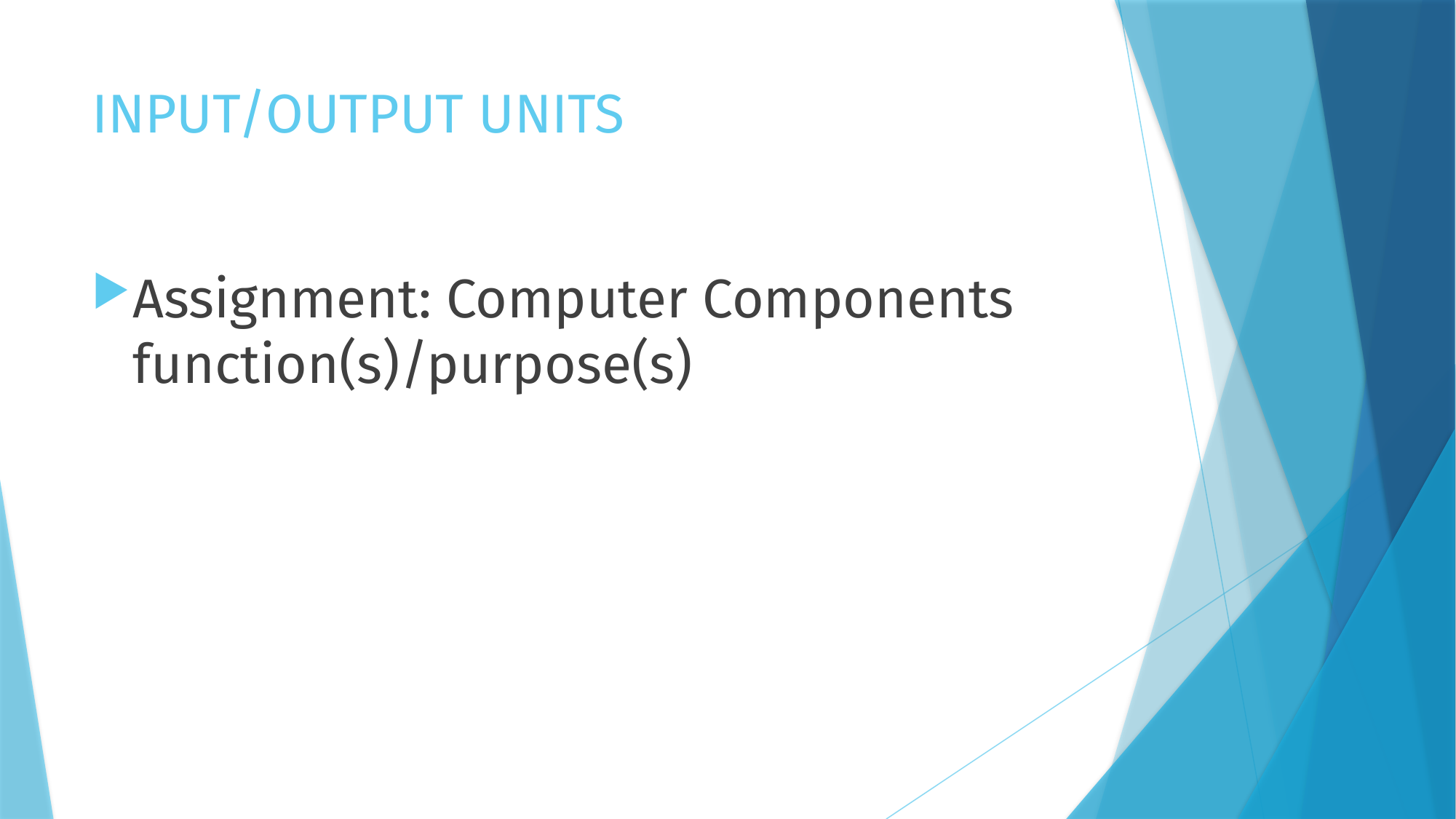

# INPUT/OUTPUT UNITS
Assignment: Computer Components function(s)/purpose(s)